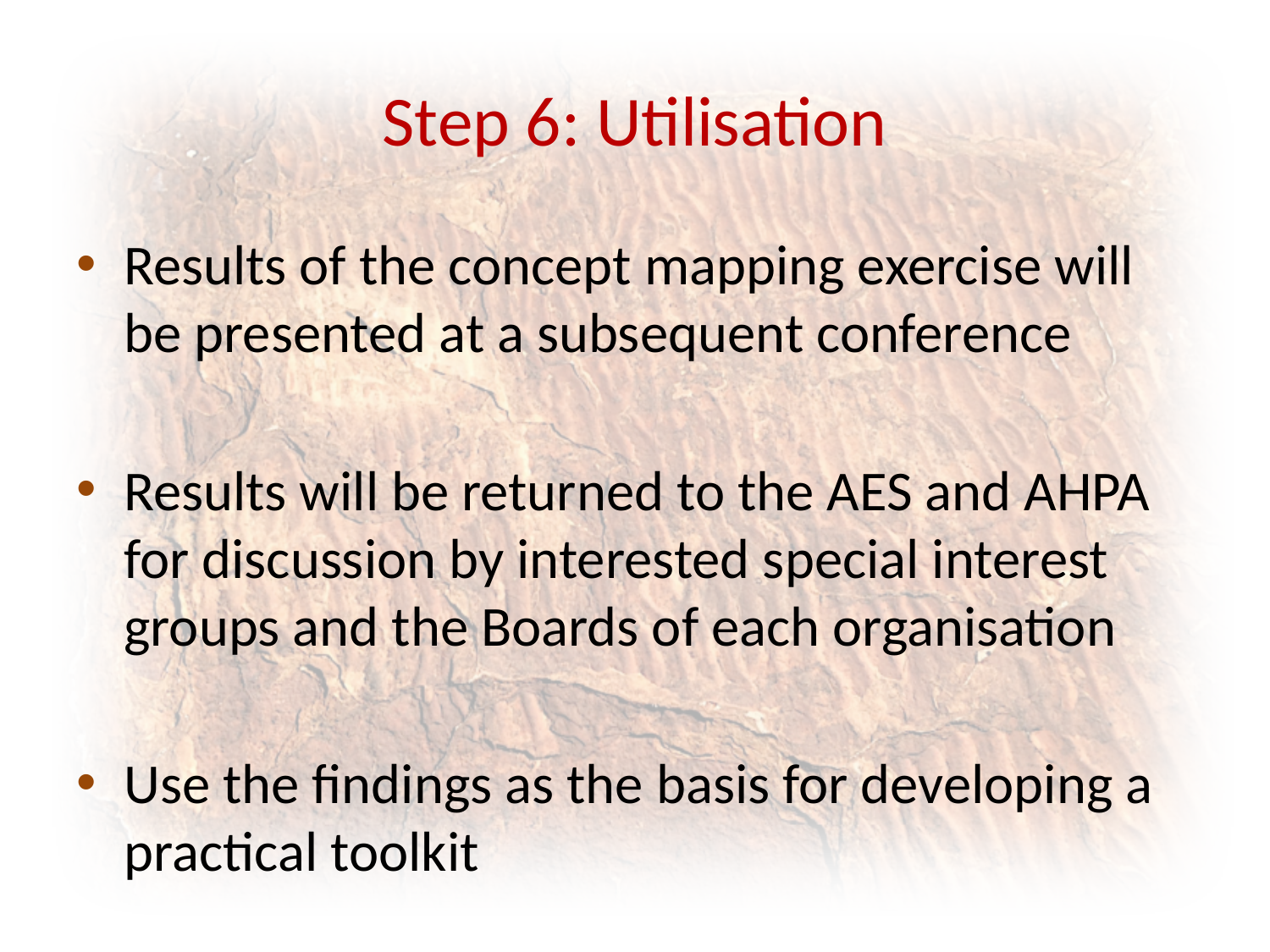

# Step 6: Utilisation
Results of the concept mapping exercise will be presented at a subsequent conference

Results will be returned to the AES and AHPA for discussion by interested special interest groups and the Boards of each organisation

Use the findings as the basis for developing a practical toolkit